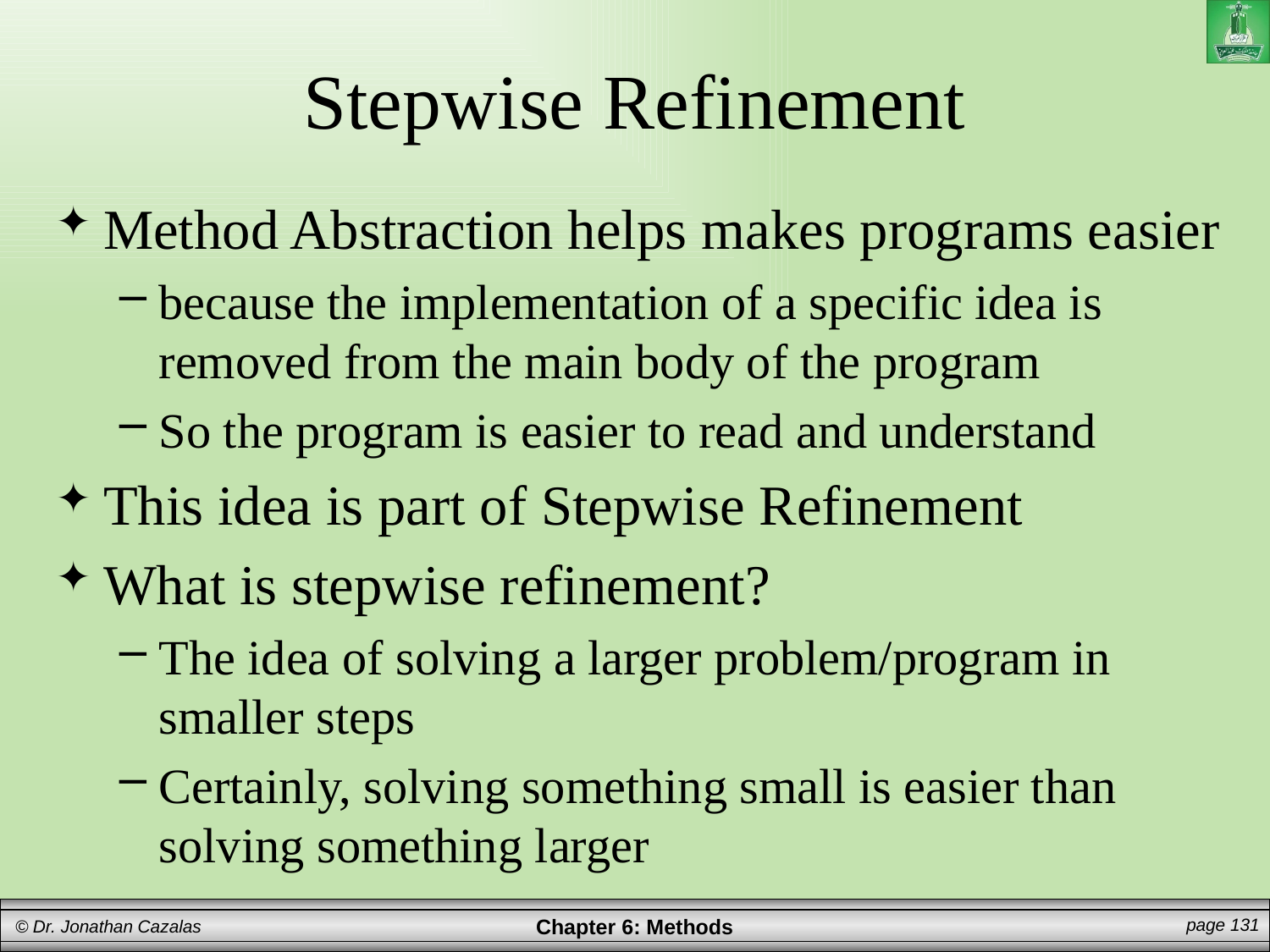

# Stepwise Refinement
Method Abstraction helps makes programs easier
because the implementation of a specific idea is removed from the main body of the program
So the program is easier to read and understand
This idea is part of Stepwise Refinement
What is stepwise refinement?
The idea of solving a larger problem/program in smaller steps
Certainly, solving something small is easier than solving something larger